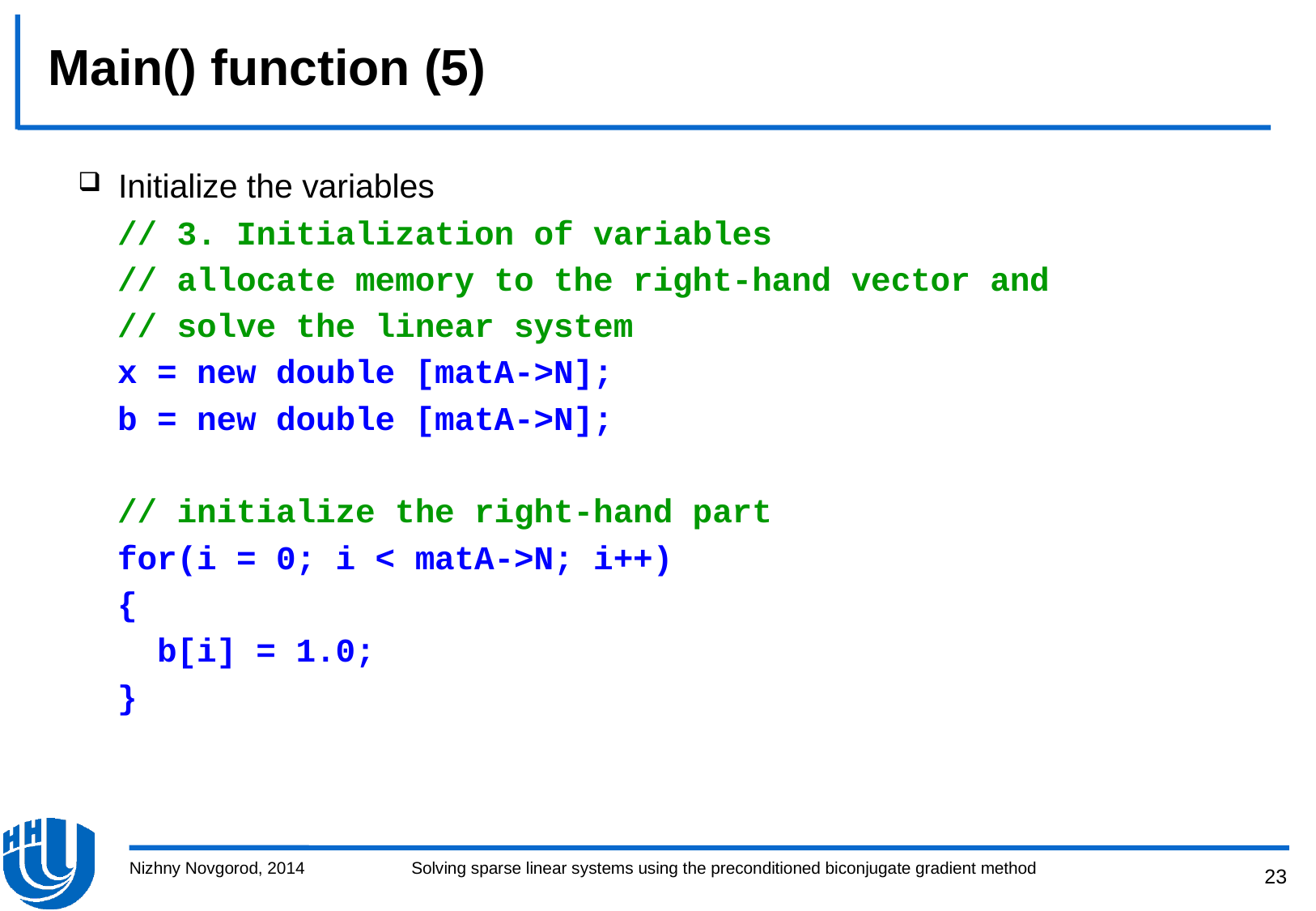

# Main() function (5)
Initialize the variables
  // 3. Initialization of variables
  // allocate memory to the right-hand vector and
  // solve the linear system
  x = new double [matA->N];
  b = new double [matA->N];

  // initialize the right-hand part
  for(i = 0; i < matA->N; i++)
  {
    b[i] = 1.0;
  }

Nizhny Novgorod, 2014
Solving sparse linear systems using the preconditioned biconjugate gradient method